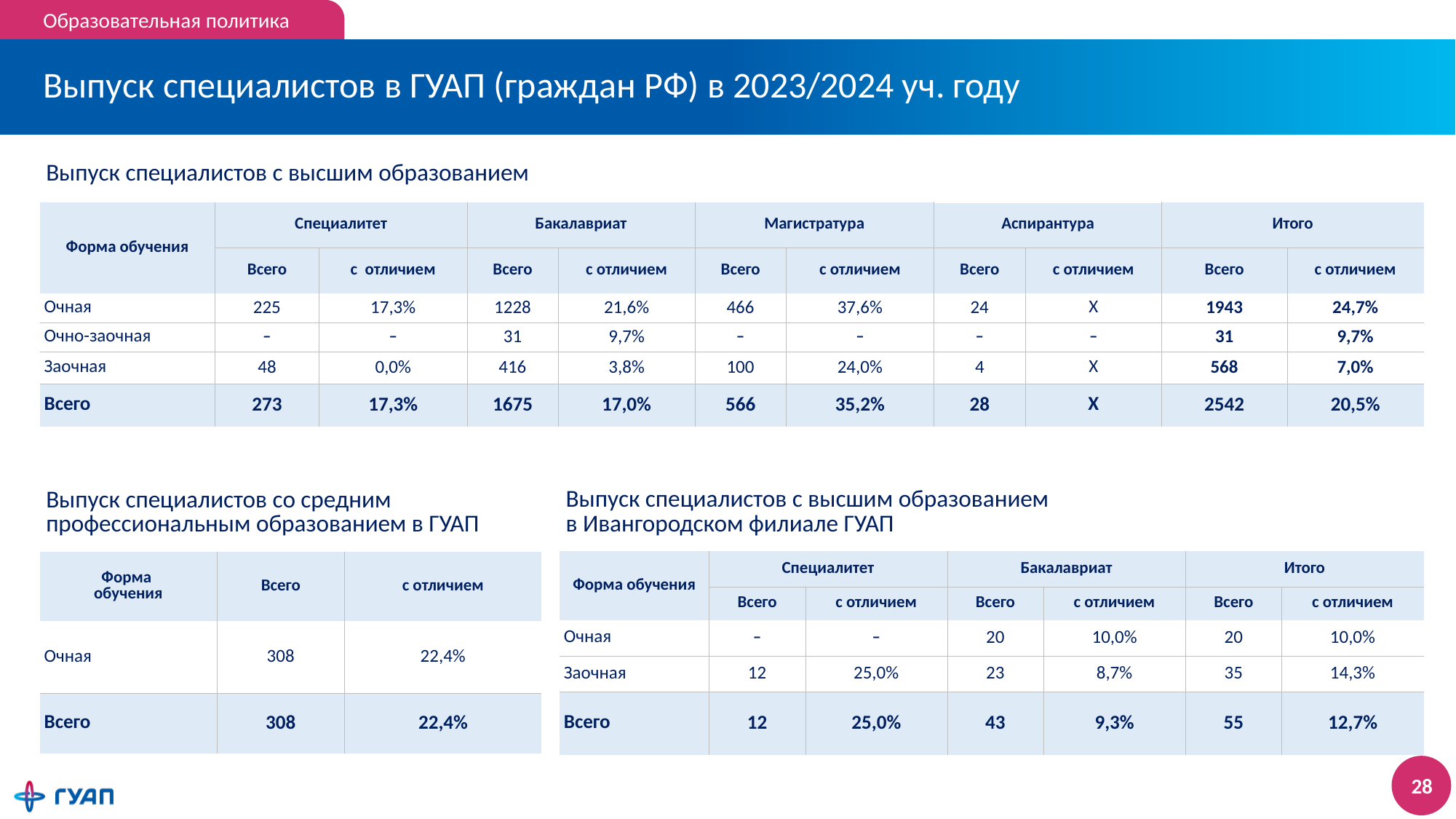

Образовательная политика
# Выпуск специалистов в ГУАП (граждан РФ) в 2023/2024 уч. году
| Выпуск специалистов с высшим образованием |  |  |  |  |  |  |  |  |  |  |
| --- | --- | --- | --- | --- | --- | --- | --- | --- | --- | --- |
| Форма обучения | Специалитет |  | Бакалавриат |  | Магистратура |  | Аспирантура |  | Итого |  |
|  | Всего | с отличием | Всего | с отличием | Всего | с отличием | Всего | с отличием | Всего | с отличием |
| Очная | 225 | 17,3% | 1228 | 21,6% | 466 | 37,6% | 24 | Х | 1943 | 24,7% |
| Очно-заочная | – | – | 31 | 9,7% | – | – | – | – | 31 | 9,7% |
| Заочная | 48 | 0,0% | 416 | 3,8% | 100 | 24,0% | 4 | Х | 568 | 7,0% |
| Всего | 273 | 17,3% | 1675 | 17,0% | 566 | 35,2% | 28 | Х | 2542 | 20,5% |
| Выпуск специалистов с высшим образованием в Ивангородском филиале ГУАП |  |  |  |  |  |  |
| --- | --- | --- | --- | --- | --- | --- |
| Форма обучения | Специалитет |  | Бакалавриат |  | Итого |  |
|  | Всего | с отличием | Всего | с отличием | Всего | с отличием |
| Очная | – | – | 20 | 10,0% | 20 | 10,0% |
| Заочная | 12 | 25,0% | 23 | 8,7% | 35 | 14,3% |
| Всего | 12 | 25,0% | 43 | 9,3% | 55 | 12,7% |
| Выпуск специалистов со средним профессиональным образованием в ГУАП |  |  |
| --- | --- | --- |
| Форма обучения | Всего | с отличием |
| Очная | 308 | 22,4% |
| Всего | 308 | 22,4% |